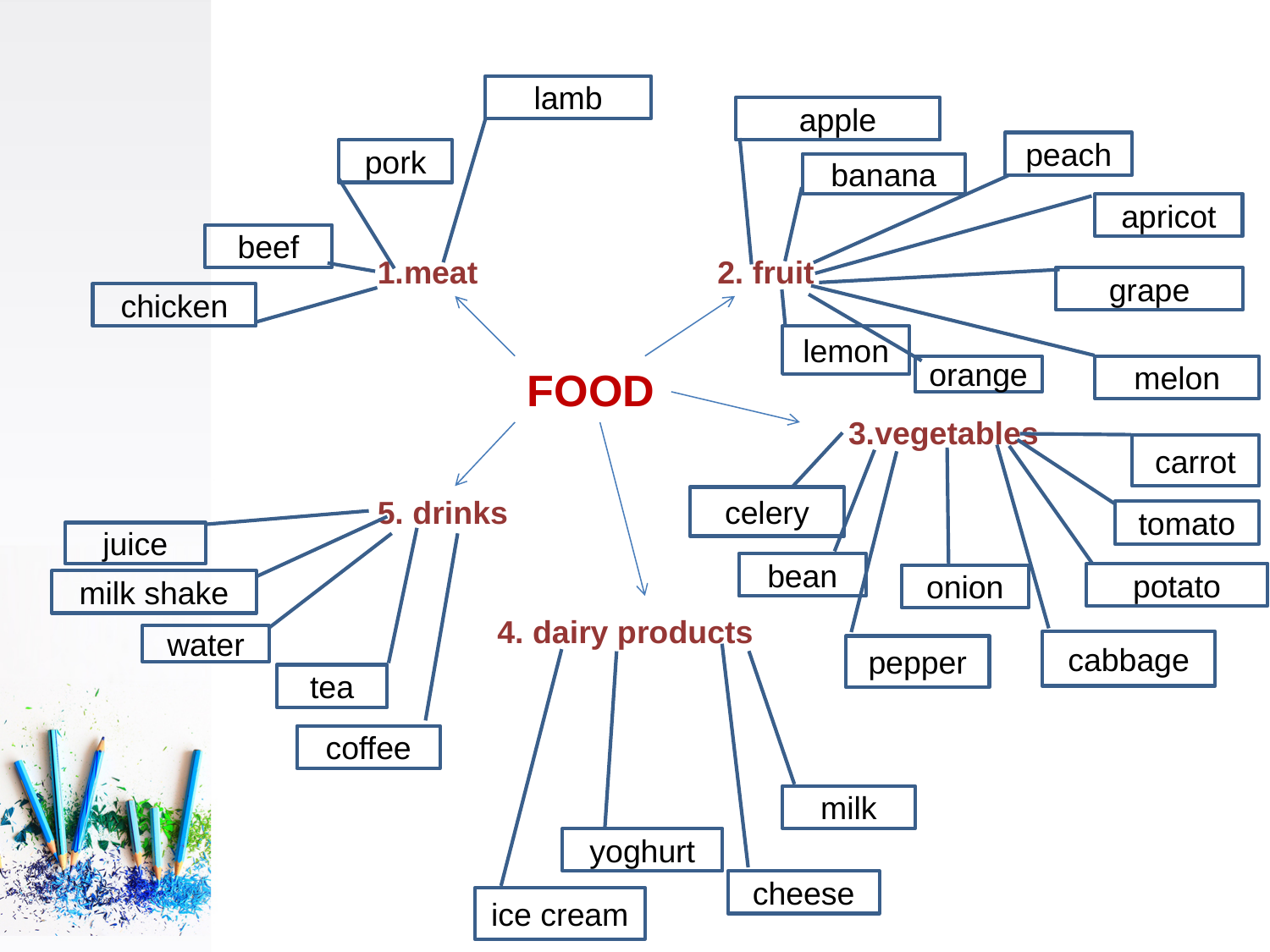

lamb
apple
peach
pork
banana
apricot
beef
1.meat
2. fruit
grape
chicken
lemon
FOOD
orange
melon
3.vegetables
carrot
5. drinks
celery
tomato
juice
bean
potato
onion
milk shake
4. dairy products
water
cabbage
pepper
tea
coffee
milk
yoghurt
cheese
ice cream